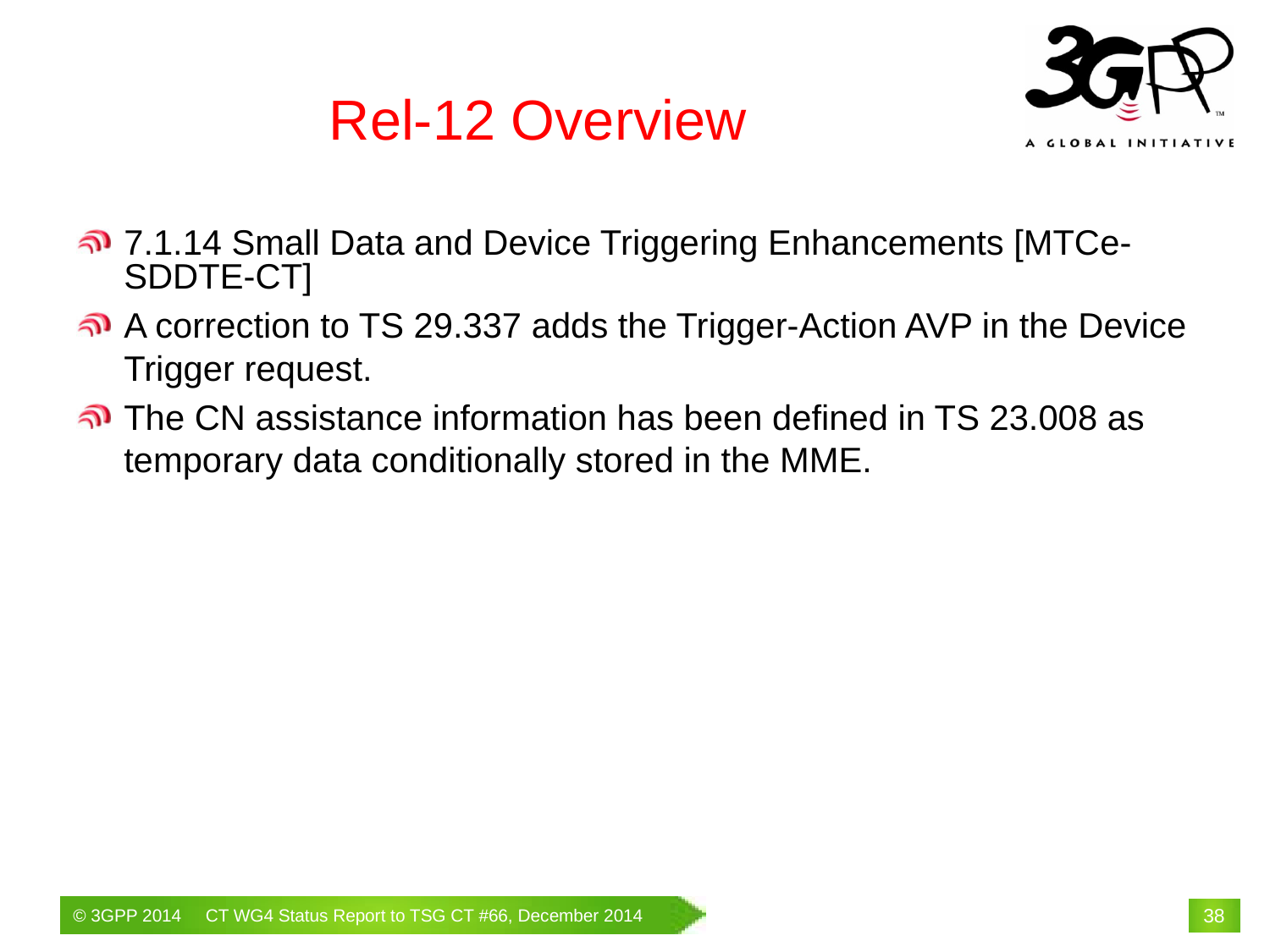

# Rel-12 Overview
7.1.14 Small Data and Device Triggering Enhancements [MTCe-SDDTE-CT]
A correction to TS 29.337 adds the Trigger-Action AVP in the Device Trigger request.
The CN assistance information has been defined in TS 23.008 as temporary data conditionally stored in the MME.